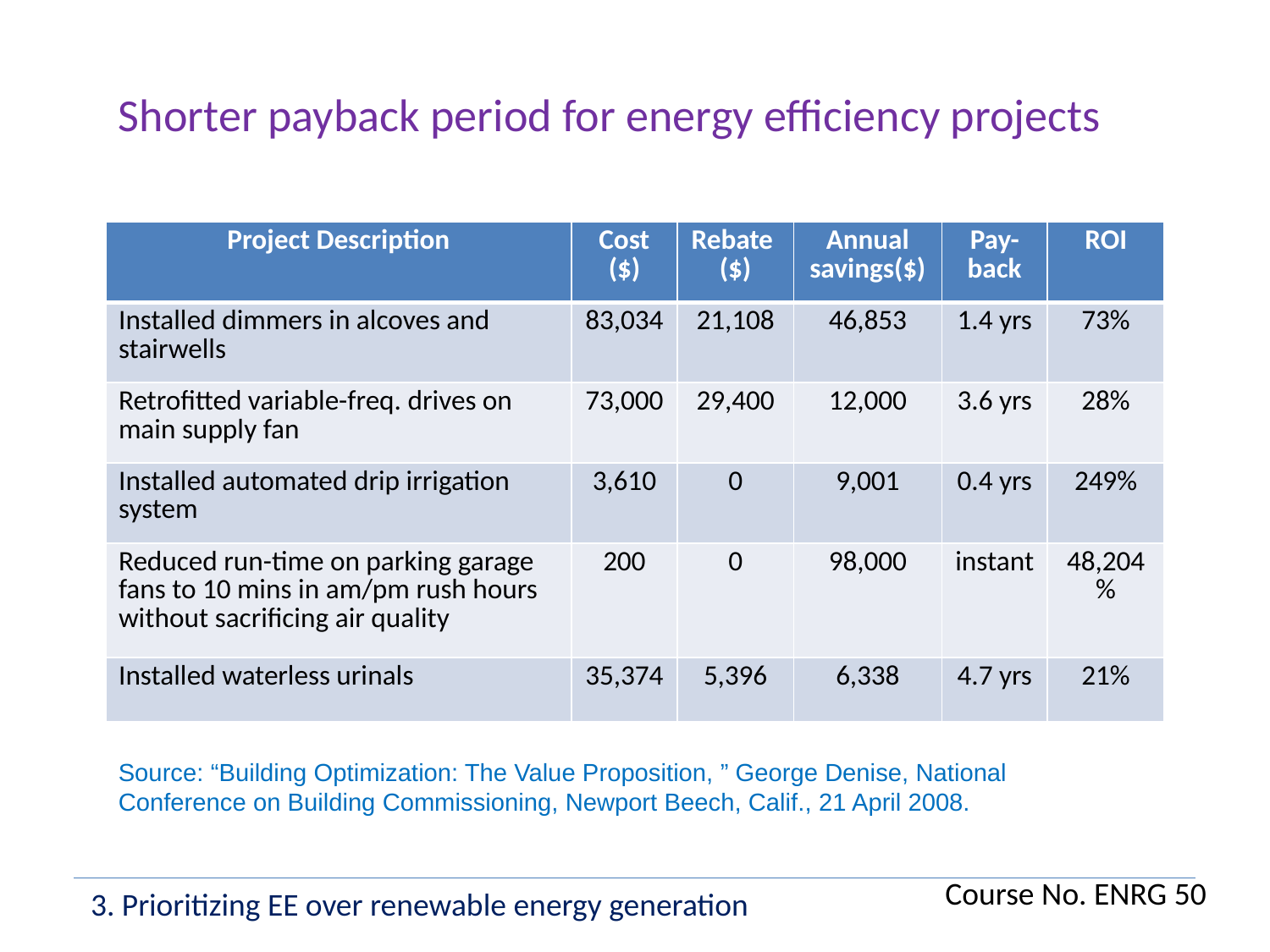

Shorter payback period for energy efficiency projects
| Project Description | Cost ($) | Rebate ($) | Annual savings($) | Pay-back | ROI |
| --- | --- | --- | --- | --- | --- |
| Installed dimmers in alcoves and stairwells | 83,034 | 21,108 | 46,853 | 1.4 yrs | 73% |
| Retrofitted variable-freq. drives on main supply fan | 73,000 | 29,400 | 12,000 | 3.6 yrs | 28% |
| Installed automated drip irrigation system | 3,610 | 0 | 9,001 | 0.4 yrs | 249% |
| Reduced run-time on parking garage fans to 10 mins in am/pm rush hours without sacrificing air quality | 200 | 0 | 98,000 | instant | 48,204% |
| Installed waterless urinals | 35,374 | 5,396 | 6,338 | 4.7 yrs | 21% |
Source: “Building Optimization: The Value Proposition, ” George Denise, National Conference on Building Commissioning, Newport Beech, Calif., 21 April 2008.
Course No. ENRG 50
3. Prioritizing EE over renewable energy generation